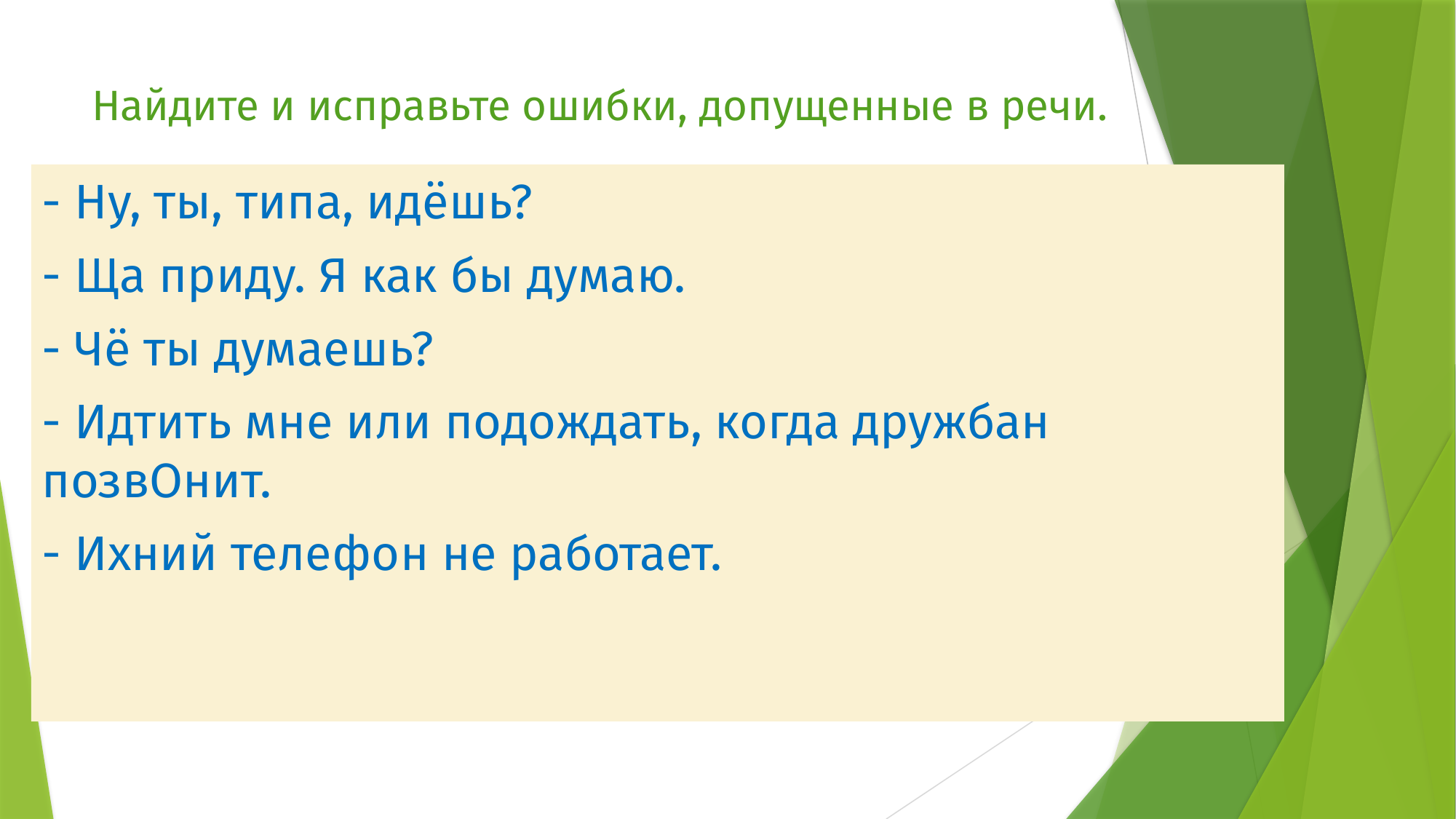

# Найдите и исправьте ошибки, допущенные в речи.
- Ну, ты, типа, идёшь?
- Ща приду. Я как бы думаю.
- Чё ты думаешь?
- Идтить мне или подождать, когда дружбан позвОнит.
- Ихний телефон не работает.